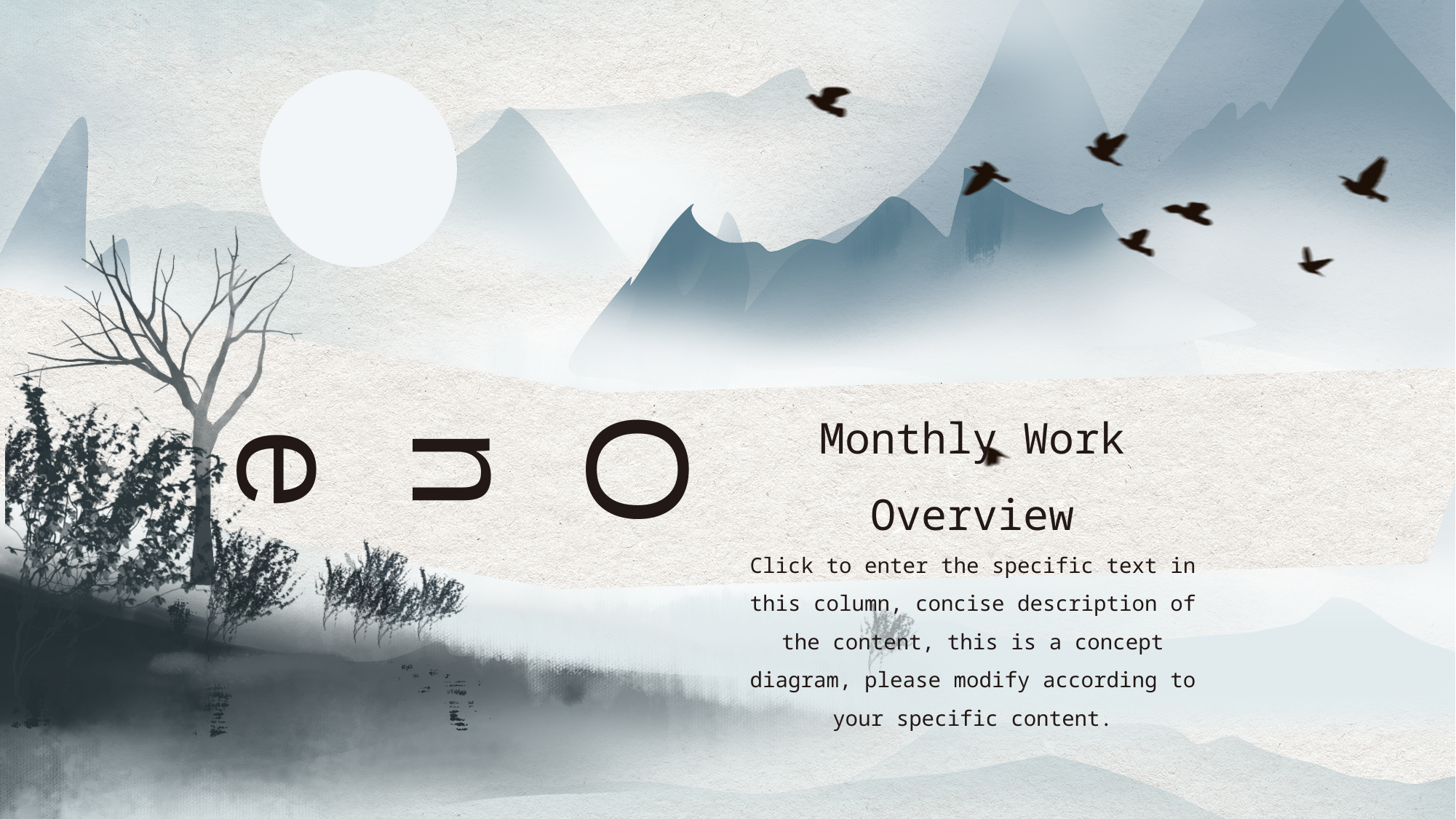

Monthly Work Overview
Click to enter the specific text in this column, concise description of the content, this is a concept diagram, please modify according to your specific content.
One